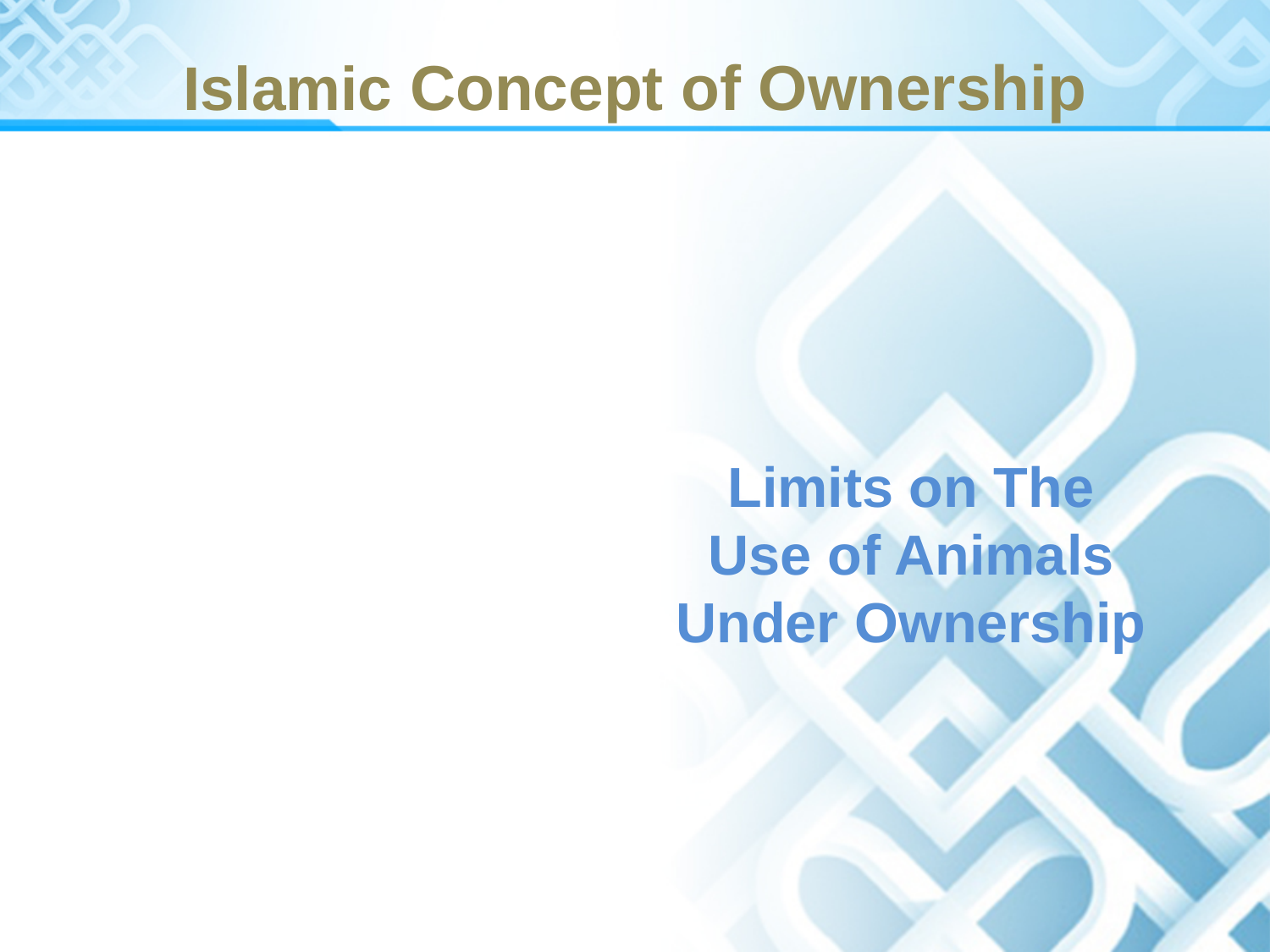

# Islamic Concept of Ownership
Limits on The Use of Animals Under Ownership